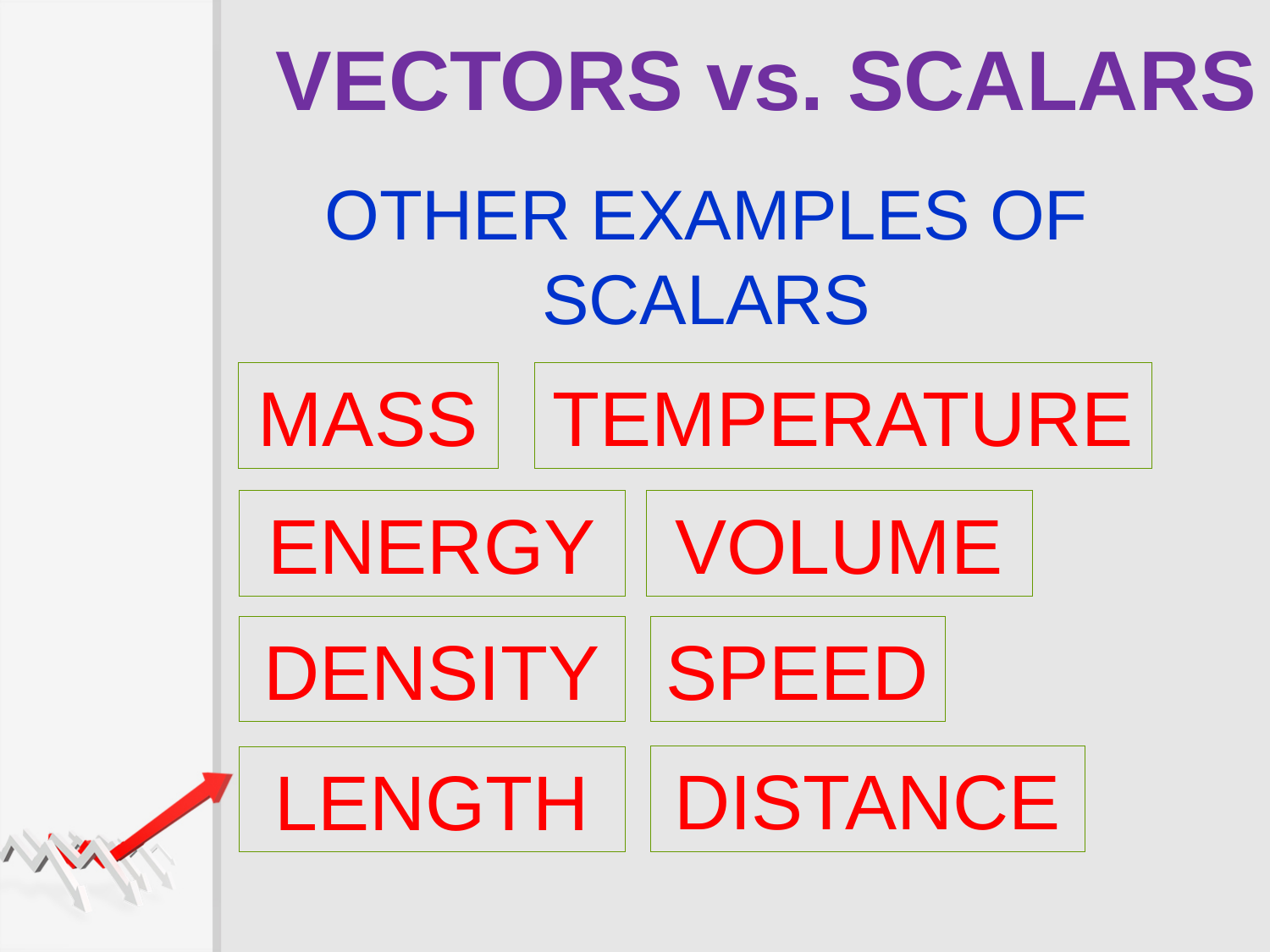

# VECTORS vs. SCALARS
OTHER EXAMPLES OF SCALARS
TEMPERATURE
MASS
VOLUME
ENERGY
DENSITY
SPEED
DISTANCE
LENGTH